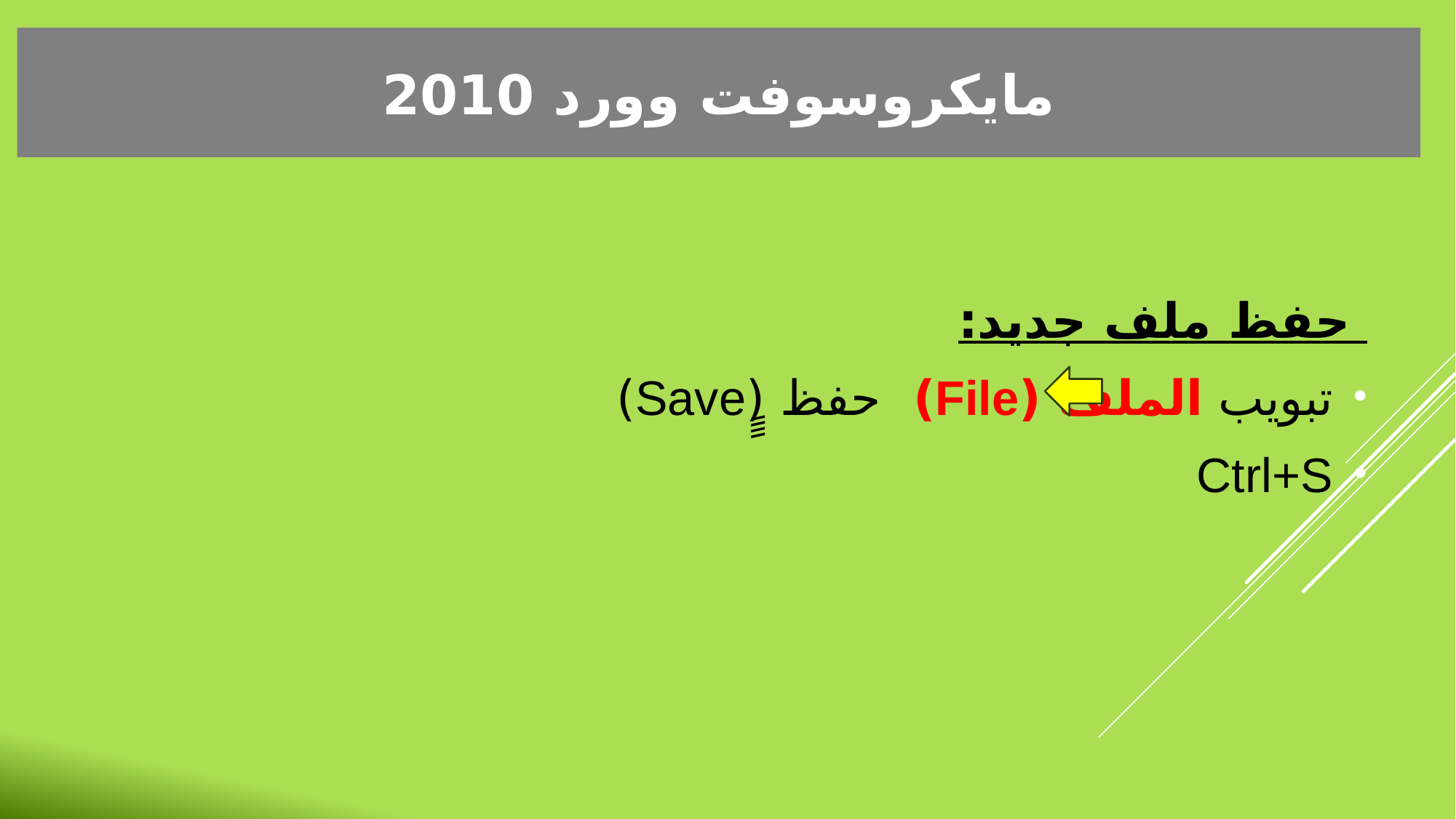

مايكروسوفت وورد 2010
 حفظ ملف جديد:
تبويب الملف (File)		 حفظ (ٍٍSave)
Ctrl+S